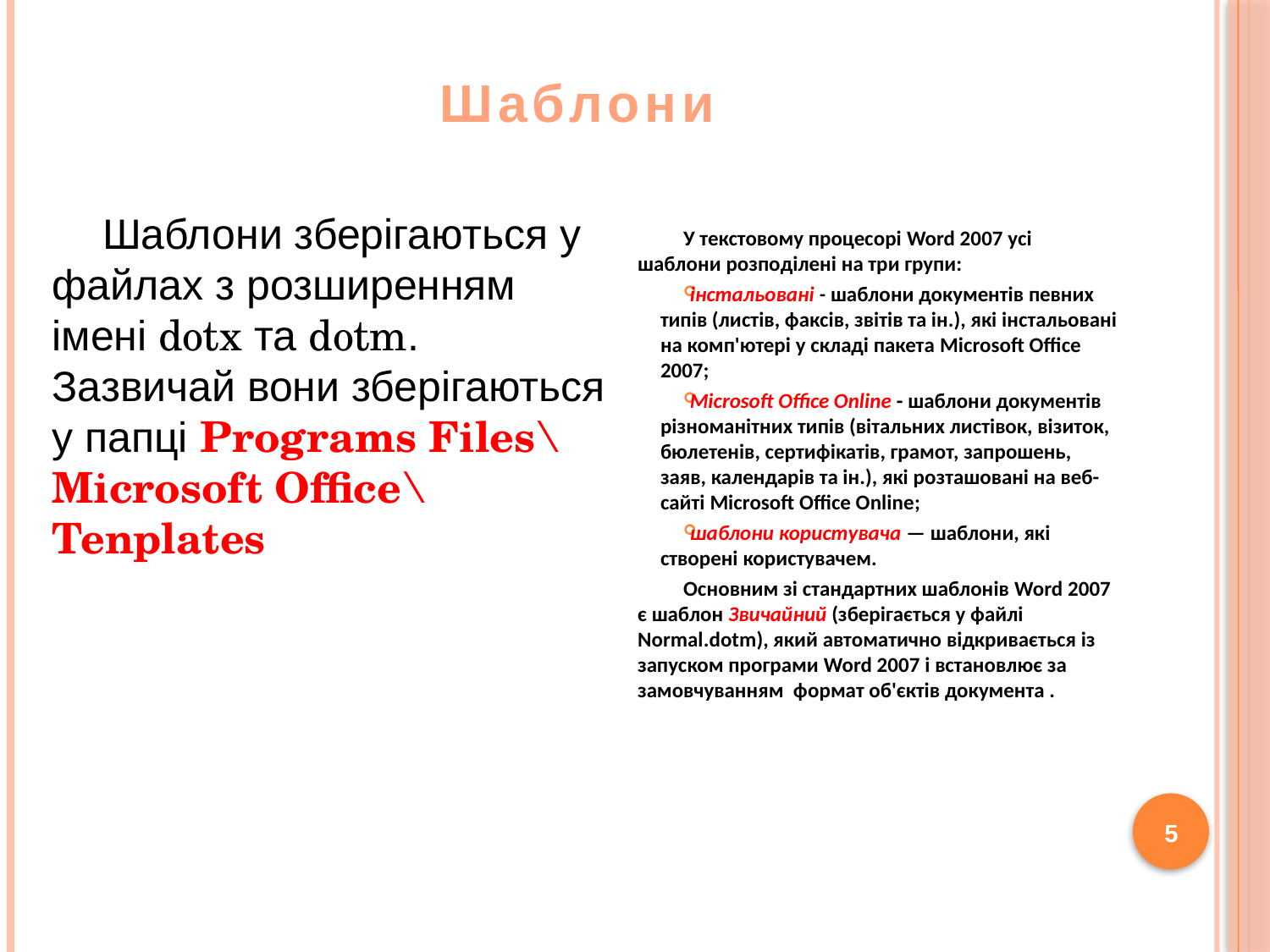

# Шаблони
Шаблони зберігаються у файлах з розширенням імені dotx та dotm. Зазвичай вони зберігаються у папці Programs Files\Microsoft Office\Tenplates
У текстовому процесорі Word 2007 усі шаблони розподілені на три групи:
інстальовані - шаблони документів певних типів (листів, факсів, звітів та ін.), які інстальовані на комп'ютері у складі пакета Microsoft Office 2007;
Microsoft Office Online - шаблони документів різноманітних типів (вітальних листівок, візиток, бюлетенів, сертифікатів, грамот, запрошень, заяв, календарів та ін.), які розташовані на веб-сайті Microsoft Office Online;
шаблони користувача — шаблони, які створені користувачем.
Основним зі стандартних шаблонів Word 2007 є шаблон Звичайний (зберігається у файлі Normal.dotm), який автоматично відкривається із запуском програми Word 2007 і встановлює за замовчуванням  формат об'єктів документа .

5